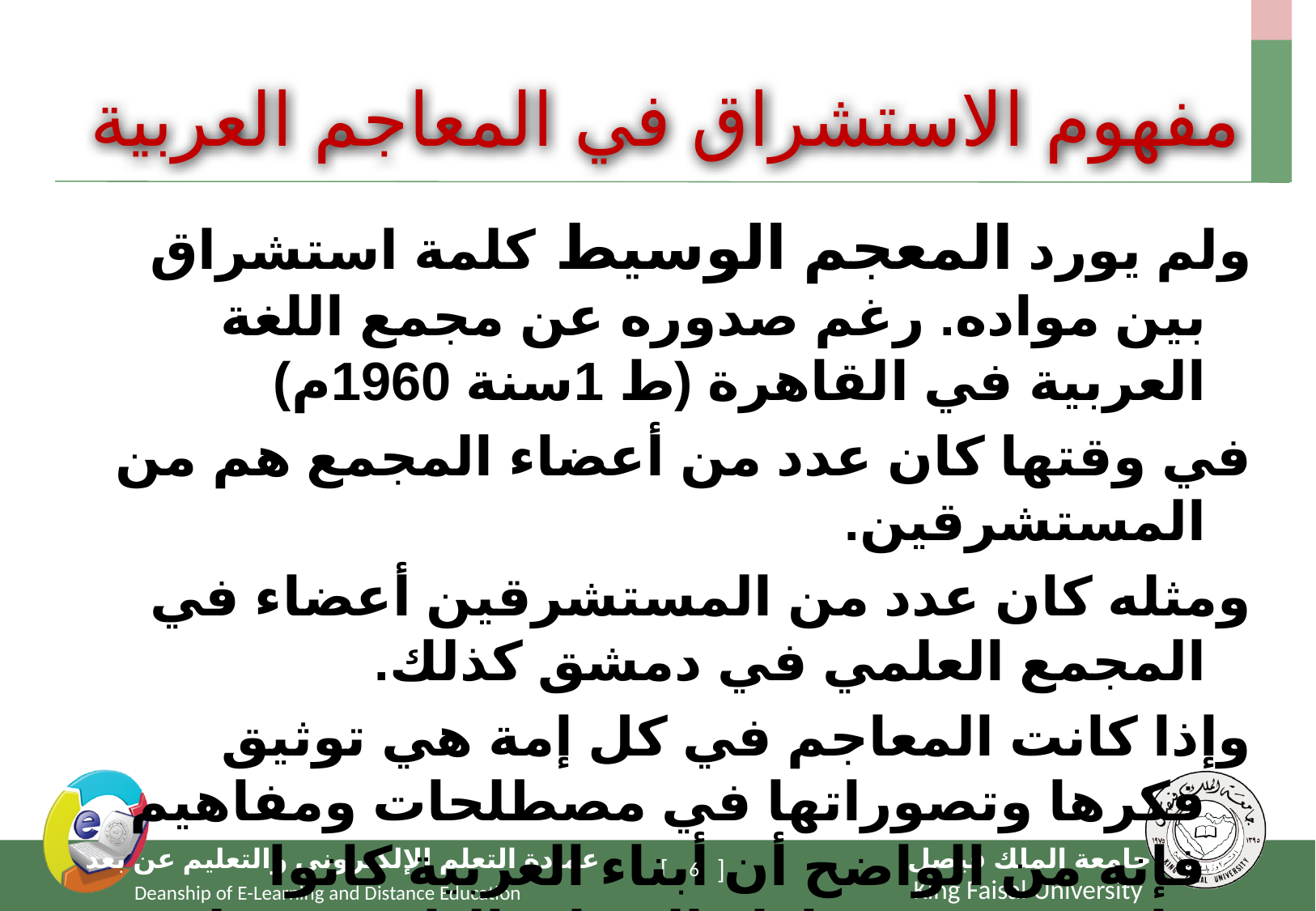

مفهوم الاستشراق في المعاجم العربية
ولم يورد المعجم الوسيط  كلمة استشراق بين مواده. رغم صدوره عن مجمع اللغة العربية في القاهرة (ط 1سنة 1960م)
في وقتها كان عدد من أعضاء المجمع هم من المستشرقين.
ومثله كان عدد من المستشرقين أعضاء في المجمع العلمي في دمشق كذلك.
وإذا كانت المعاجم في كل إمة هي توثيق فكرها وتصوراتها في مصطلحات ومفاهيم فإنه من الواضح أن أبناء العربية كانوا عاجزين عن مجاراة السياق التاريخي فلم يوجدوا اسما ولا مصطلحا لظاهرة تمسهم كالاستشراق بعد مضي قرن ونيف عليها.

6